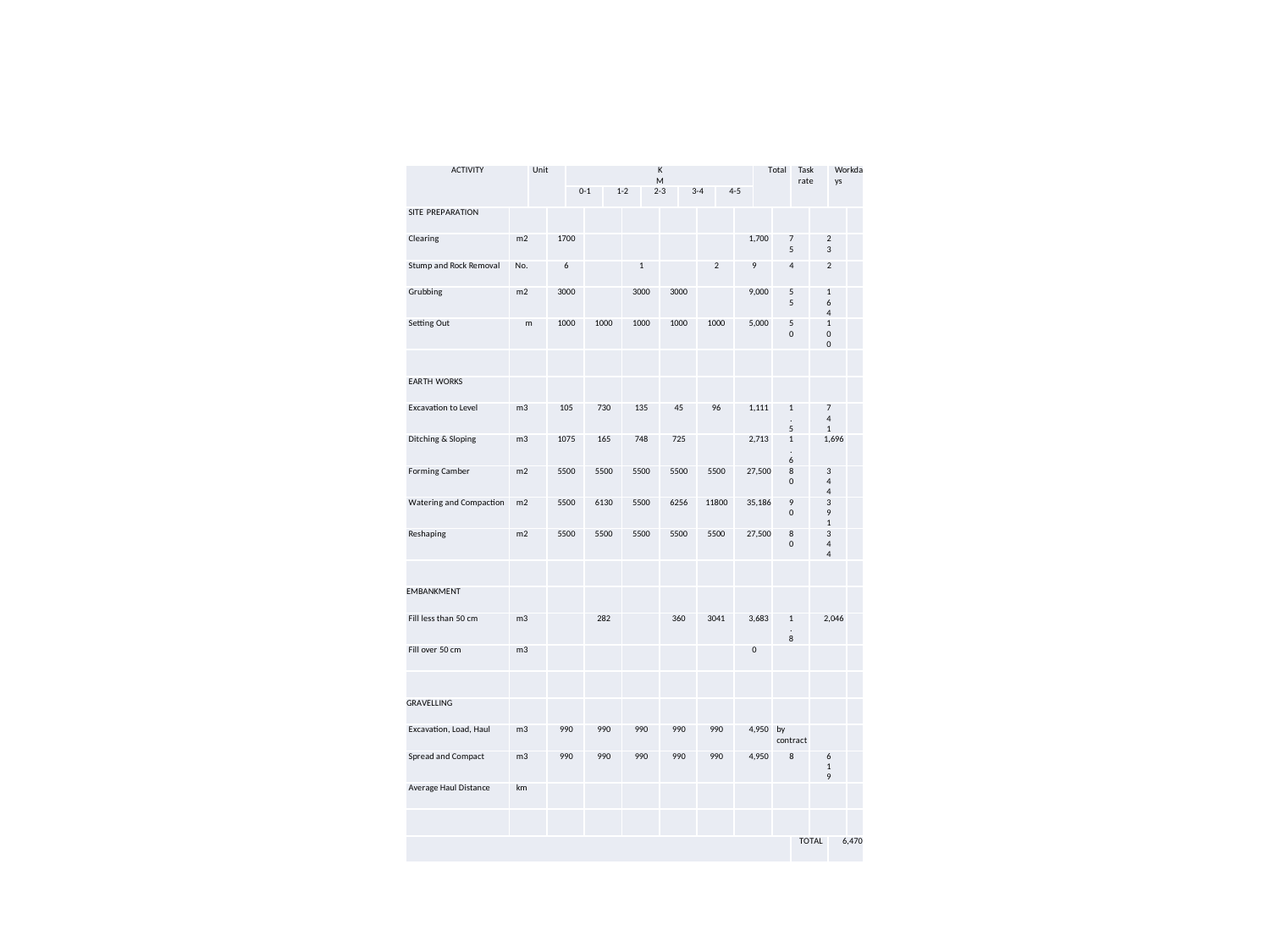

| ACTIVITY |  | Unit |  | KM |  |  |  |  |  |  |  |  |  | Total |  | Task rate |  | Workdays |  |
| --- | --- | --- | --- | --- | --- | --- | --- | --- | --- | --- | --- | --- | --- | --- | --- | --- | --- | --- | --- |
|  |  |  |  | 0-1 |  | 1-2 |  | 2-3 |  | 3-4 |  | 4-5 |  |  |  |  |  |  |  |
| SITE PREPARATION |  |  |  |  |  |  |  |  |  |  |  |  |  |  |  |  |  |  |  |
| Clearing | m2 |  | 1700 |  |  |  |  |  |  |  |  |  | 1,700 |  | 75 |  | 23 |  |  |
| Stump and Rock Removal | No. |  | 6 |  |  |  | 1 |  |  |  | 2 |  | 9 |  | 4 |  | 2 |  |  |
| Grubbing | m2 |  | 3000 |  |  |  | 3000 |  | 3000 |  |  |  | 9,000 |  | 55 |  | 164 |  |  |
| Setting Out | m |  | 1000 |  | 1000 |  | 1000 |  | 1000 |  | 1000 |  | 5,000 |  | 50 |  | 100 |  |  |
|  |  |  |  |  |  |  |  |  |  |  |  |  |  |  |  |  |  |  |  |
| EARTH WORKS |  |  |  |  |  |  |  |  |  |  |  |  |  |  |  |  |  |  |  |
| Excavation to Level | m3 |  | 105 |  | 730 |  | 135 |  | 45 |  | 96 |  | 1,111 |  | 1.5 |  | 741 |  |  |
| Ditching & Sloping | m3 |  | 1075 |  | 165 |  | 748 |  | 725 |  |  |  | 2,713 |  | 1.6 |  | 1,696 |  |  |
| Forming Camber | m2 |  | 5500 |  | 5500 |  | 5500 |  | 5500 |  | 5500 |  | 27,500 |  | 80 |  | 344 |  |  |
| Watering and Compaction | m2 |  | 5500 |  | 6130 |  | 5500 |  | 6256 |  | 11800 |  | 35,186 |  | 90 |  | 391 |  |  |
| Reshaping | m2 |  | 5500 |  | 5500 |  | 5500 |  | 5500 |  | 5500 |  | 27,500 |  | 80 |  | 344 |  |  |
|  |  |  |  |  |  |  |  |  |  |  |  |  |  |  |  |  |  |  |  |
| EMBANKMENT |  |  |  |  |  |  |  |  |  |  |  |  |  |  |  |  |  |  |  |
| Fill less than 50 cm | m3 |  |  |  | 282 |  |  |  | 360 |  | 3041 |  | 3,683 |  | 1.8 |  | 2,046 |  |  |
| Fill over 50 cm | m3 |  |  |  |  |  |  |  |  |  |  |  | 0 |  |  |  |  |  |  |
|  |  |  |  |  |  |  |  |  |  |  |  |  |  |  |  |  |  |  |  |
| GRAVELLING |  |  |  |  |  |  |  |  |  |  |  |  |  |  |  |  |  |  |  |
| Excavation, Load, Haul | m3 |  | 990 |  | 990 |  | 990 |  | 990 |  | 990 |  | 4,950 |  | by contract |  |  |  |  |
| Spread and Compact | m3 |  | 990 |  | 990 |  | 990 |  | 990 |  | 990 |  | 4,950 |  | 8 |  | 619 |  |  |
| Average Haul Distance | km |  |  |  |  |  |  |  |  |  |  |  |  |  |  |  |  |  |  |
|  |  |  |  |  |  |  |  |  |  |  |  |  |  |  |  |  |  |  |  |
|  |  |  |  |  |  |  |  |  |  |  |  |  |  |  |  | TOTAL |  | 6,470 |  |